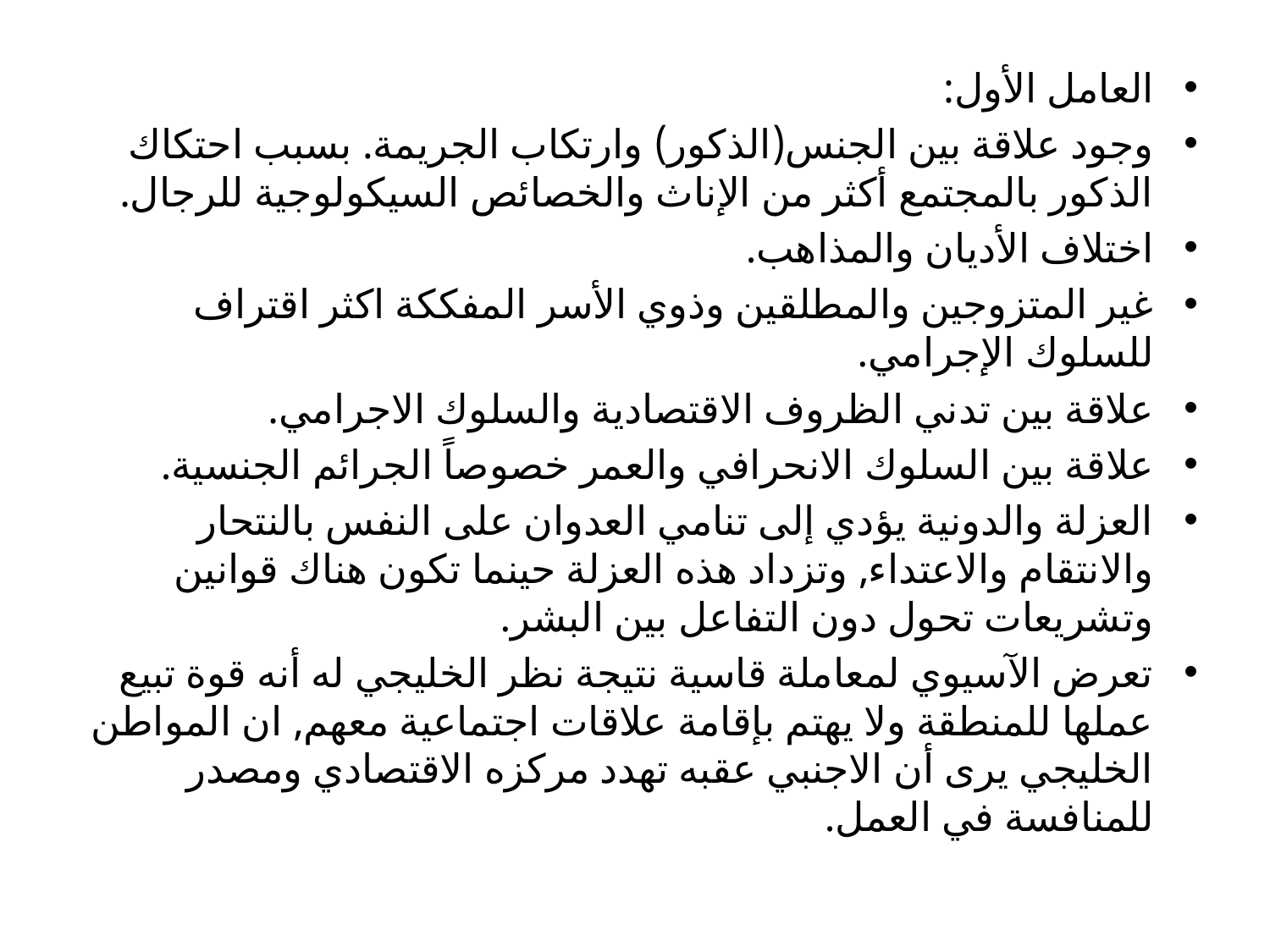

#
العامل الأول:
وجود علاقة بين الجنس(الذكور) وارتكاب الجريمة. بسبب احتكاك الذكور بالمجتمع أكثر من الإناث والخصائص السيكولوجية للرجال.
اختلاف الأديان والمذاهب.
غير المتزوجين والمطلقين وذوي الأسر المفككة اكثر اقتراف للسلوك الإجرامي.
علاقة بين تدني الظروف الاقتصادية والسلوك الاجرامي.
علاقة بين السلوك الانحرافي والعمر خصوصاً الجرائم الجنسية.
العزلة والدونية يؤدي إلى تنامي العدوان على النفس بالنتحار والانتقام والاعتداء, وتزداد هذه العزلة حينما تكون هناك قوانين وتشريعات تحول دون التفاعل بين البشر.
تعرض الآسيوي لمعاملة قاسية نتيجة نظر الخليجي له أنه قوة تبيع عملها للمنطقة ولا يهتم بإقامة علاقات اجتماعية معهم, ان المواطن الخليجي يرى أن الاجنبي عقبه تهدد مركزه الاقتصادي ومصدر للمنافسة في العمل.